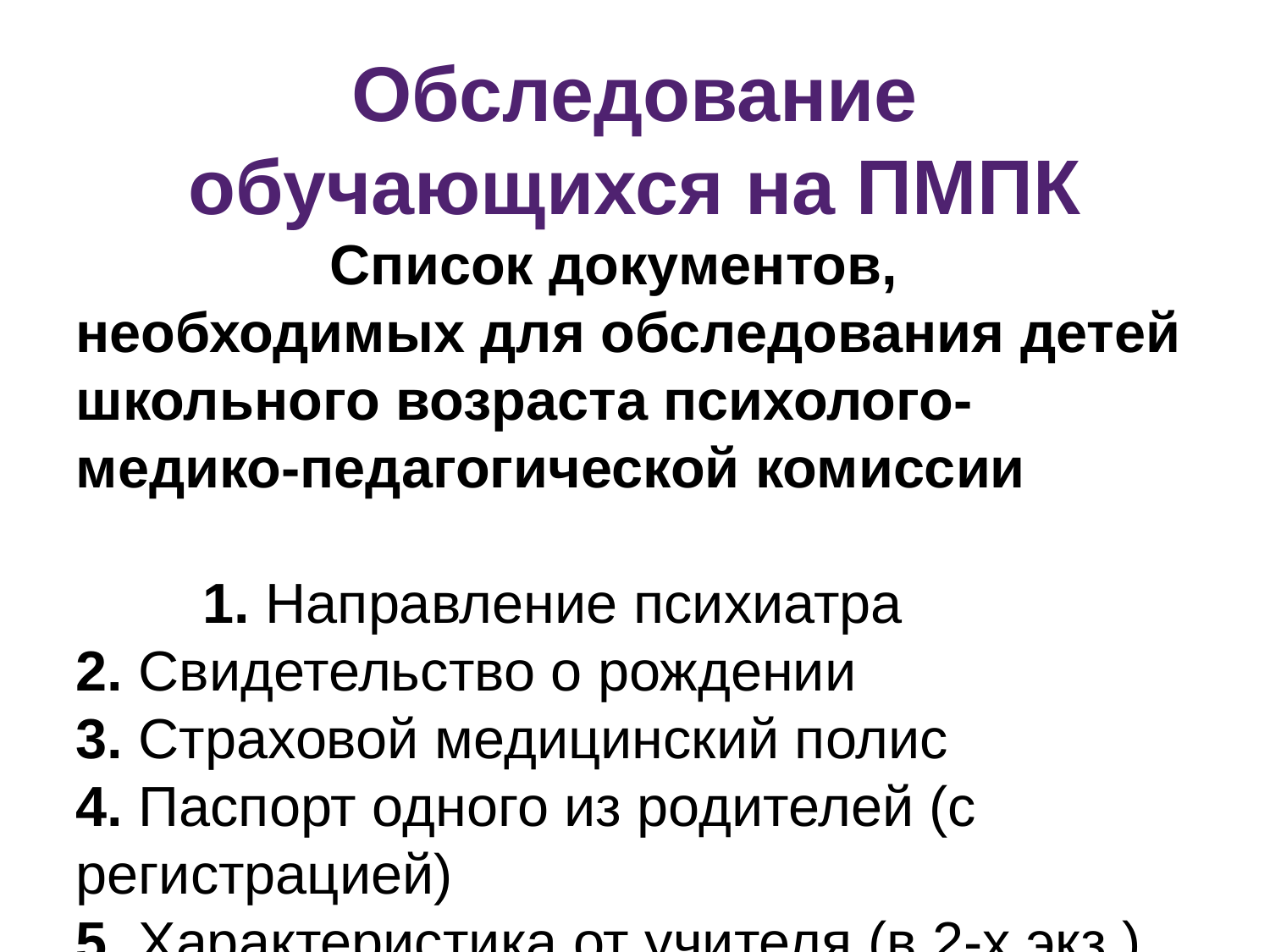

Обследование обучающихся на ПМПК
		Список документов, необходимых для обследования детей школьного возраста психолого-медико-педагогической комиссии

	1. Направление психиатра
2. Свидетельство о рождении
3. Страховой медицинский полис
4. Паспорт одного из родителей (с регистрацией)
5. Характеристика от учителя (в 2-х экз.)
6. Личное дело из школы (или копию)
7. Медицинская карта (поликлиническая)
8. Рабочие тетради, дневник
9. Табель успеваемости
10. Справки или протоколы ПМПК, если ранее проходили комиссию